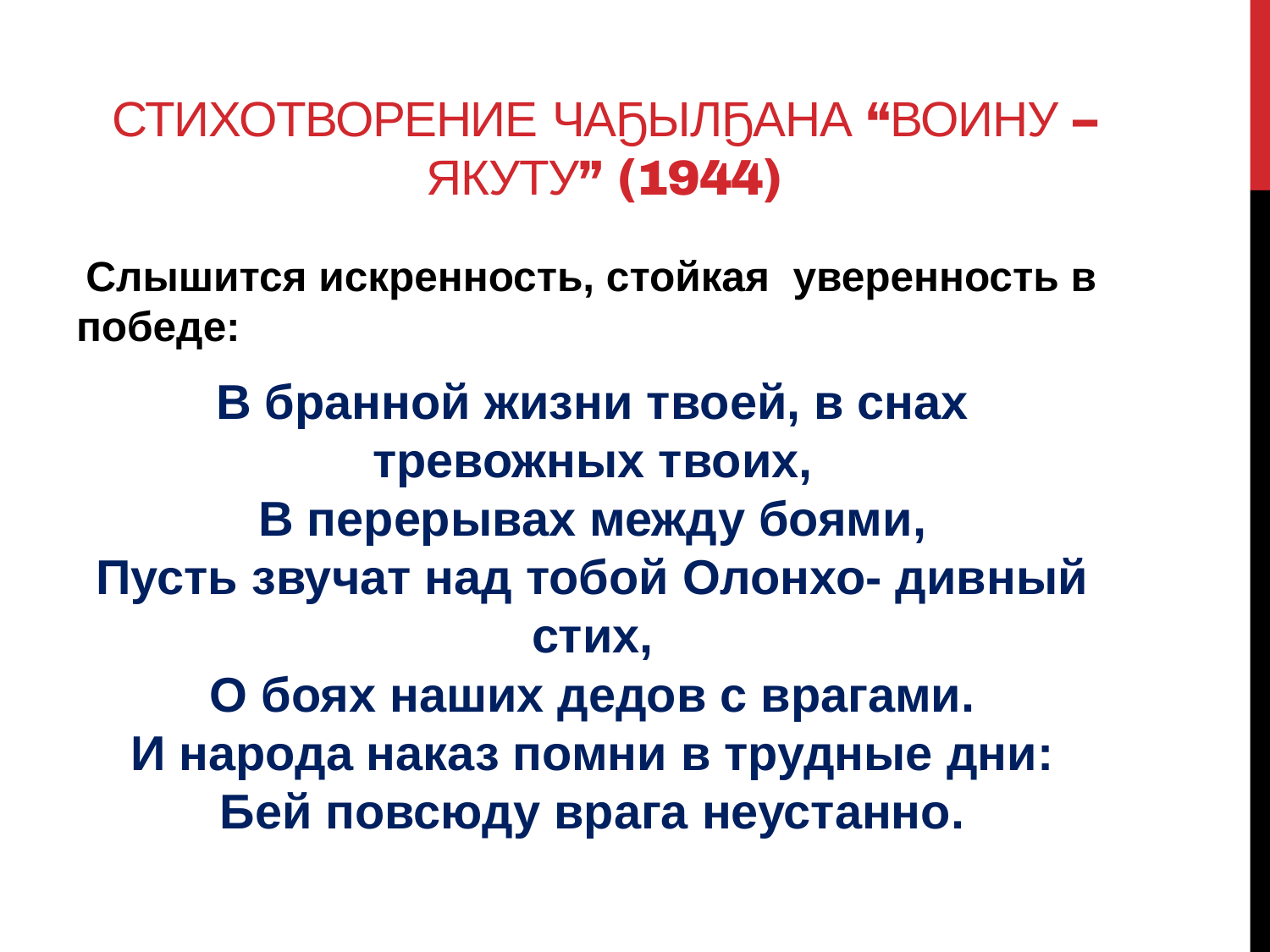

# стихотворение Чаҕылҕана “Воину – якуту” (1944)
 Слышится искренность, стойкая  уверенность в победе:
В бранной жизни твоей, в снах тревожных твоих,
В перерывах между боями,
Пусть звучат над тобой Олонхо- дивный стих,
О боях наших дедов с врагами.
И народа наказ помни в трудные дни:
Бей повсюду врага неустанно.